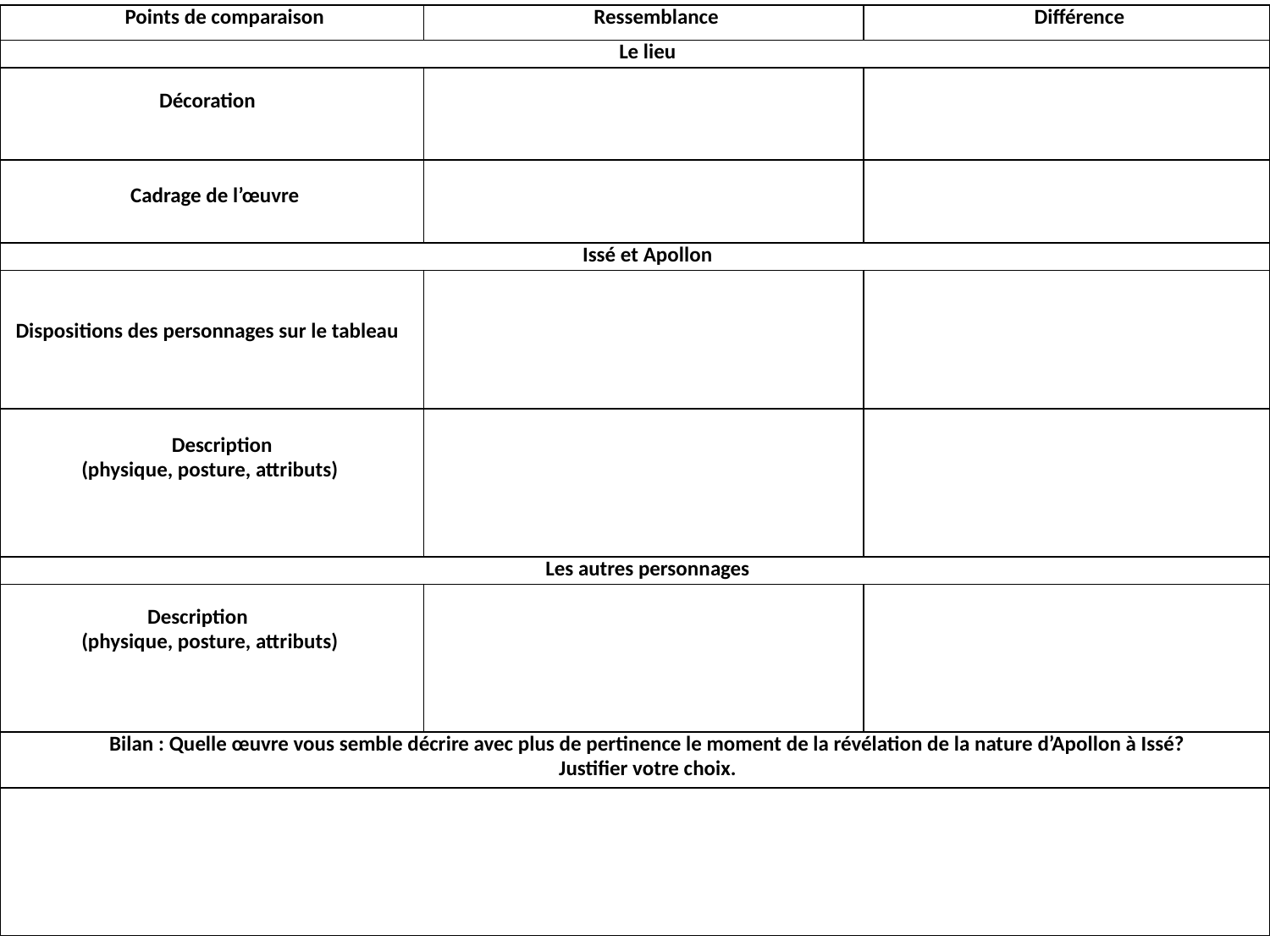

| Points de comparaison | Ressemblance | Différence |
| --- | --- | --- |
| Le lieu |  |  |
| Décoration |  |  |
| Cadrage de l’œuvre |  |  |
| Issé et Apollon |  |  |
| Dispositions des personnages sur le tableau |  |  |
| Description (physique, posture, attributs) |  |  |
| Les autres personnages |  |  |
| Description (physique, posture, attributs) |  |  |
| Bilan : Quelle œuvre vous semble décrire avec plus de pertinence le moment de la révélation de la nature d’Apollon à Issé? Justifier votre choix. |  |  |
|  |  |  |
#